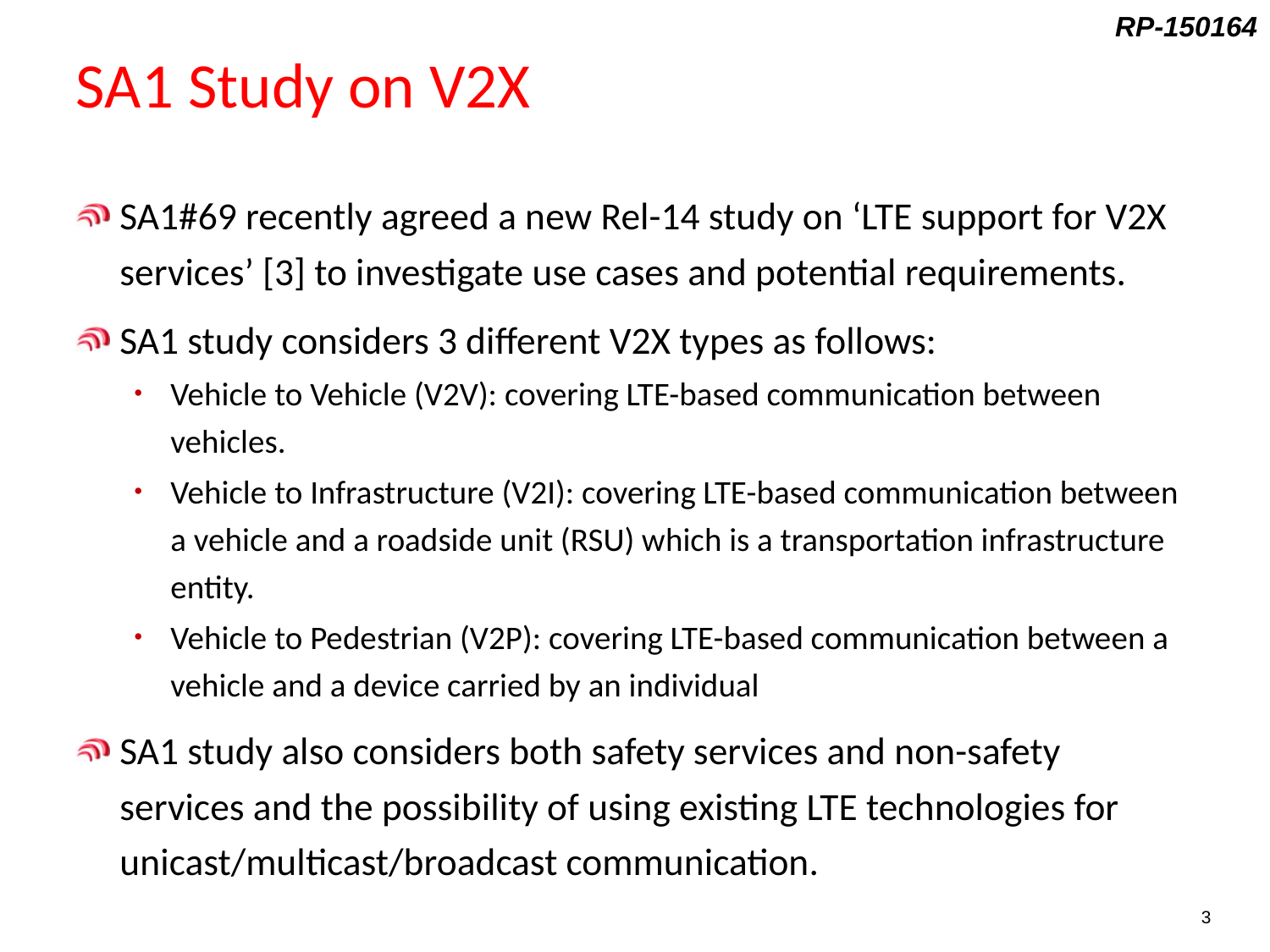

# SA1 Study on V2X
SA1#69 recently agreed a new Rel-14 study on ‘LTE support for V2X services’ [3] to investigate use cases and potential requirements.
SA1 study considers 3 different V2X types as follows:
Vehicle to Vehicle (V2V): covering LTE-based communication between vehicles.
Vehicle to Infrastructure (V2I): covering LTE-based communication between a vehicle and a roadside unit (RSU) which is a transportation infrastructure entity.
Vehicle to Pedestrian (V2P): covering LTE-based communication between a vehicle and a device carried by an individual
SA1 study also considers both safety services and non-safety services and the possibility of using existing LTE technologies for unicast/multicast/broadcast communication.
3